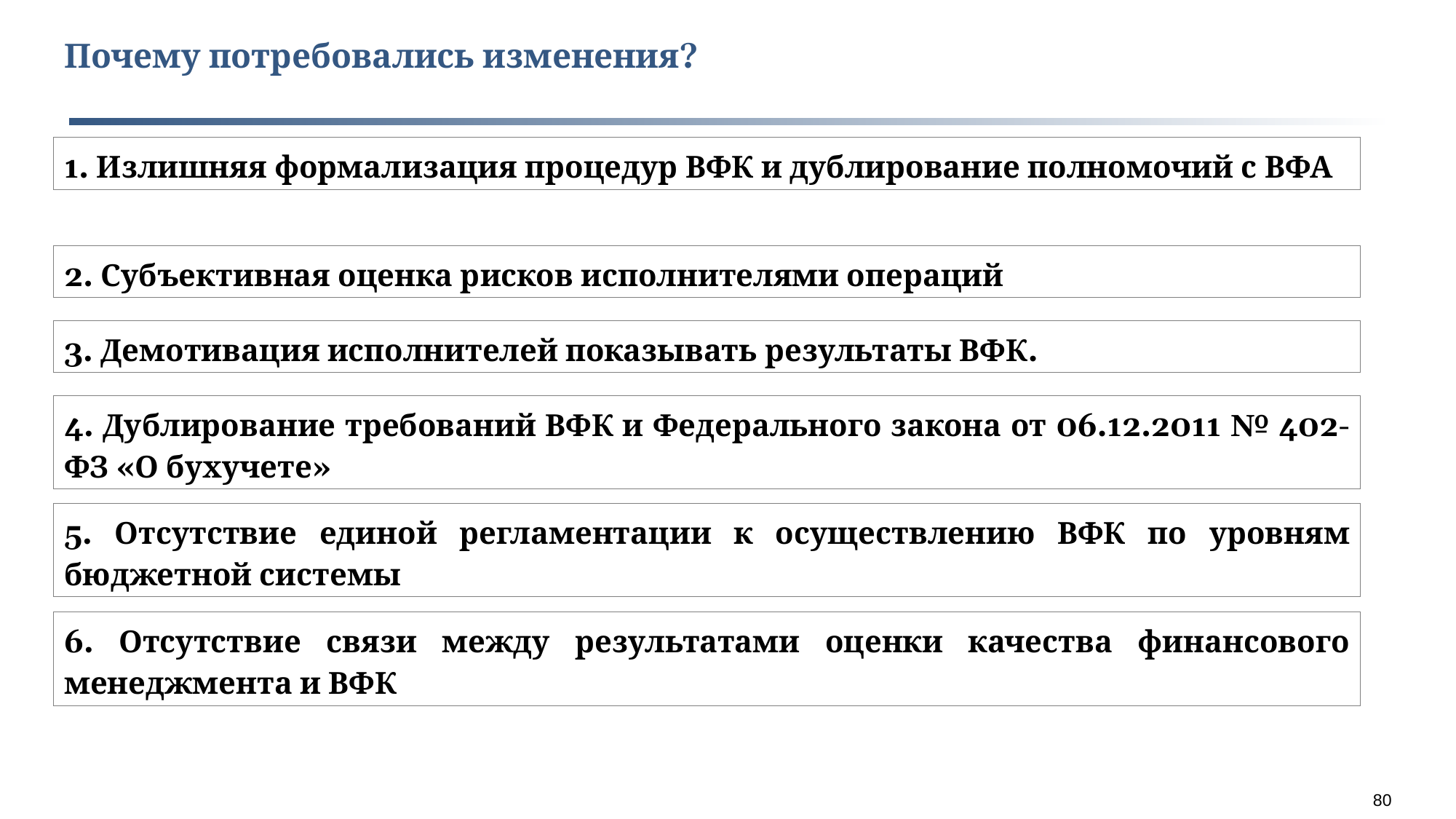

Почему потребовались изменения?
1. Излишняя формализация процедур ВФК и дублирование полномочий с ВФА
2. Субъективная оценка рисков исполнителями операций
3. Демотивация исполнителей показывать результаты ВФК.
4. Дублирование требований ВФК и Федерального закона от 06.12.2011 № 402-ФЗ «О бухучете»
5. Отсутствие единой регламентации к осуществлению ВФК по уровням бюджетной системы
6. Отсутствие связи между результатами оценки качества финансового менеджмента и ВФК